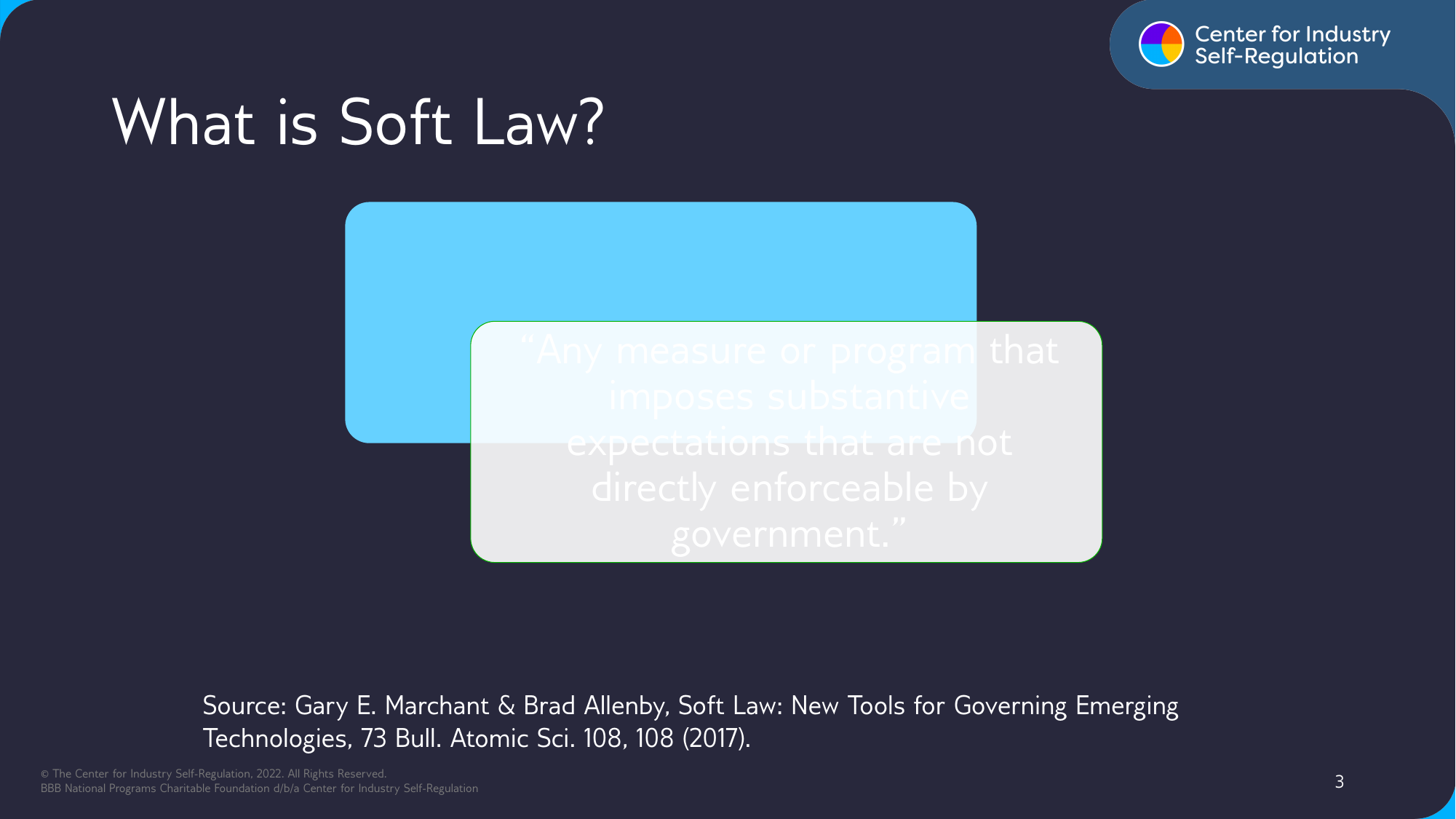

# What is Soft Law?
“Any measure or program that imposes substantive expectations that are not directly enforceable by government.”
Source: Gary E. Marchant & Brad Allenby, Soft Law: New Tools for Governing Emerging Technologies, 73 Bull. Atomic Sci. 108, 108 (2017).
3